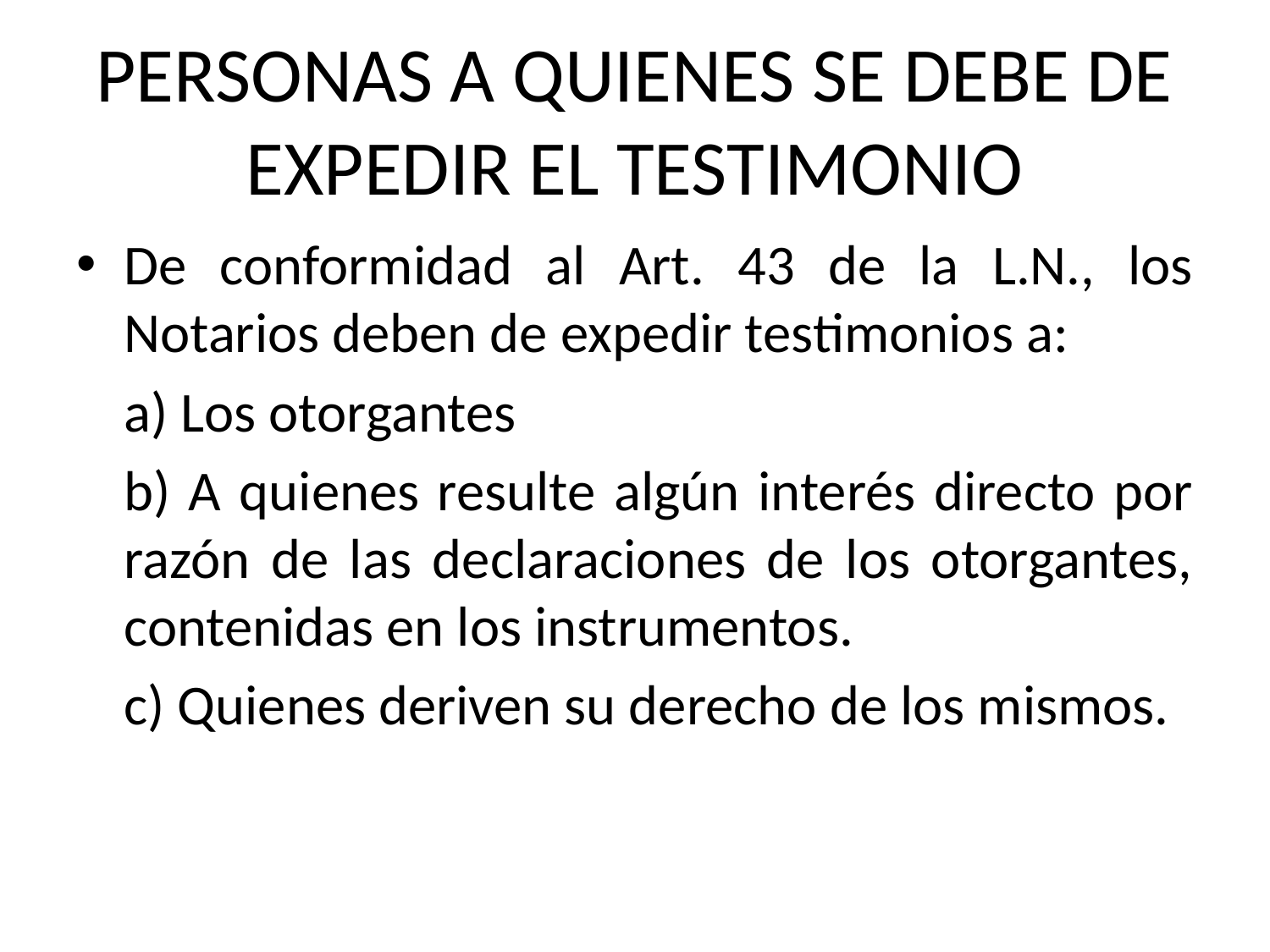

# PERSONAS A QUIENES SE DEBE DE EXPEDIR EL TESTIMONIO
De conformidad al Art. 43 de la L.N., los Notarios deben de expedir testimonios a:
	a) Los otorgantes
	b) A quienes resulte algún interés directo por razón de las declaraciones de los otorgantes, contenidas en los instrumentos.
	c) Quienes deriven su derecho de los mismos.